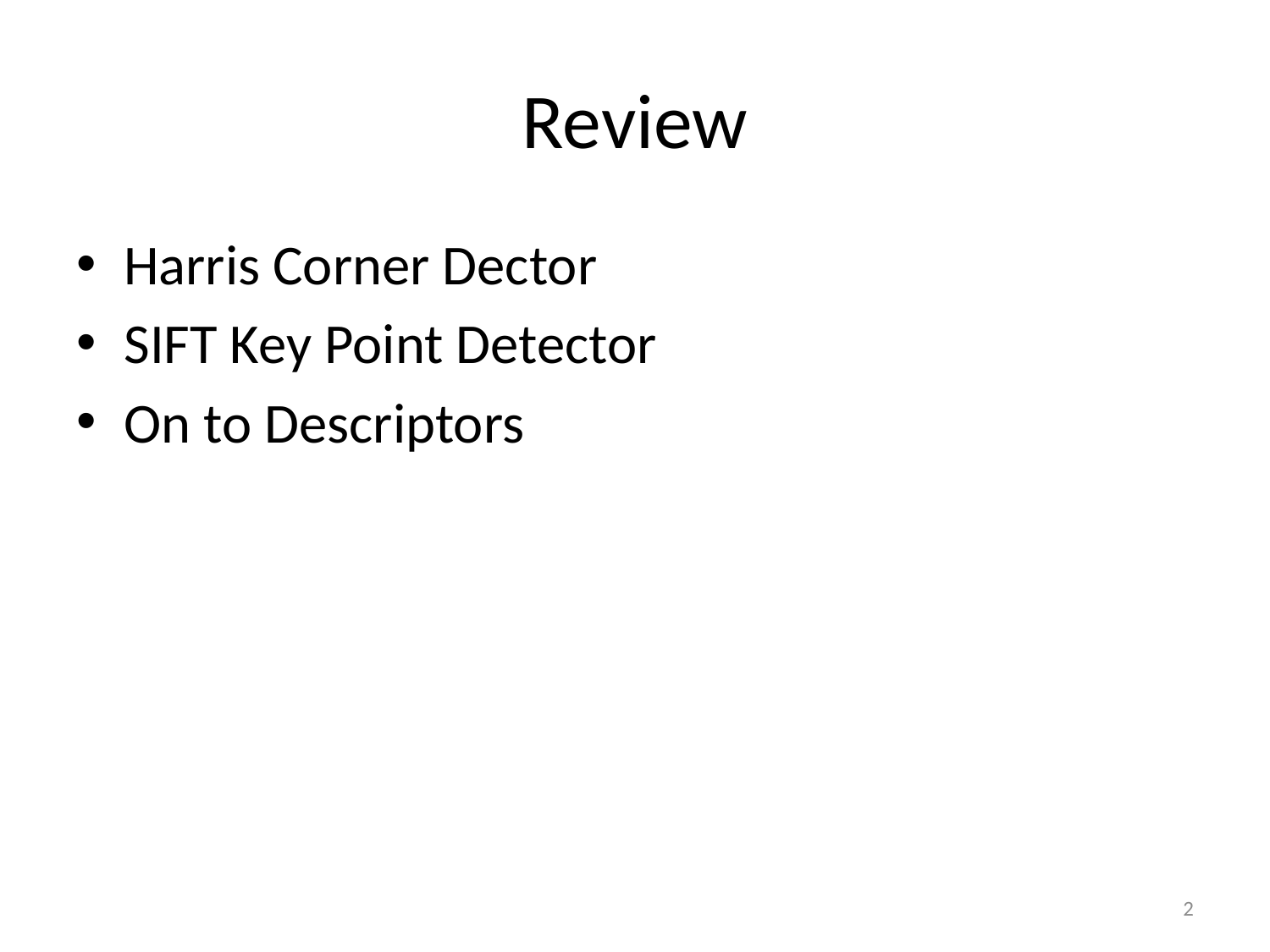

# Review
Harris Corner Dector
SIFT Key Point Detector
On to Descriptors
2